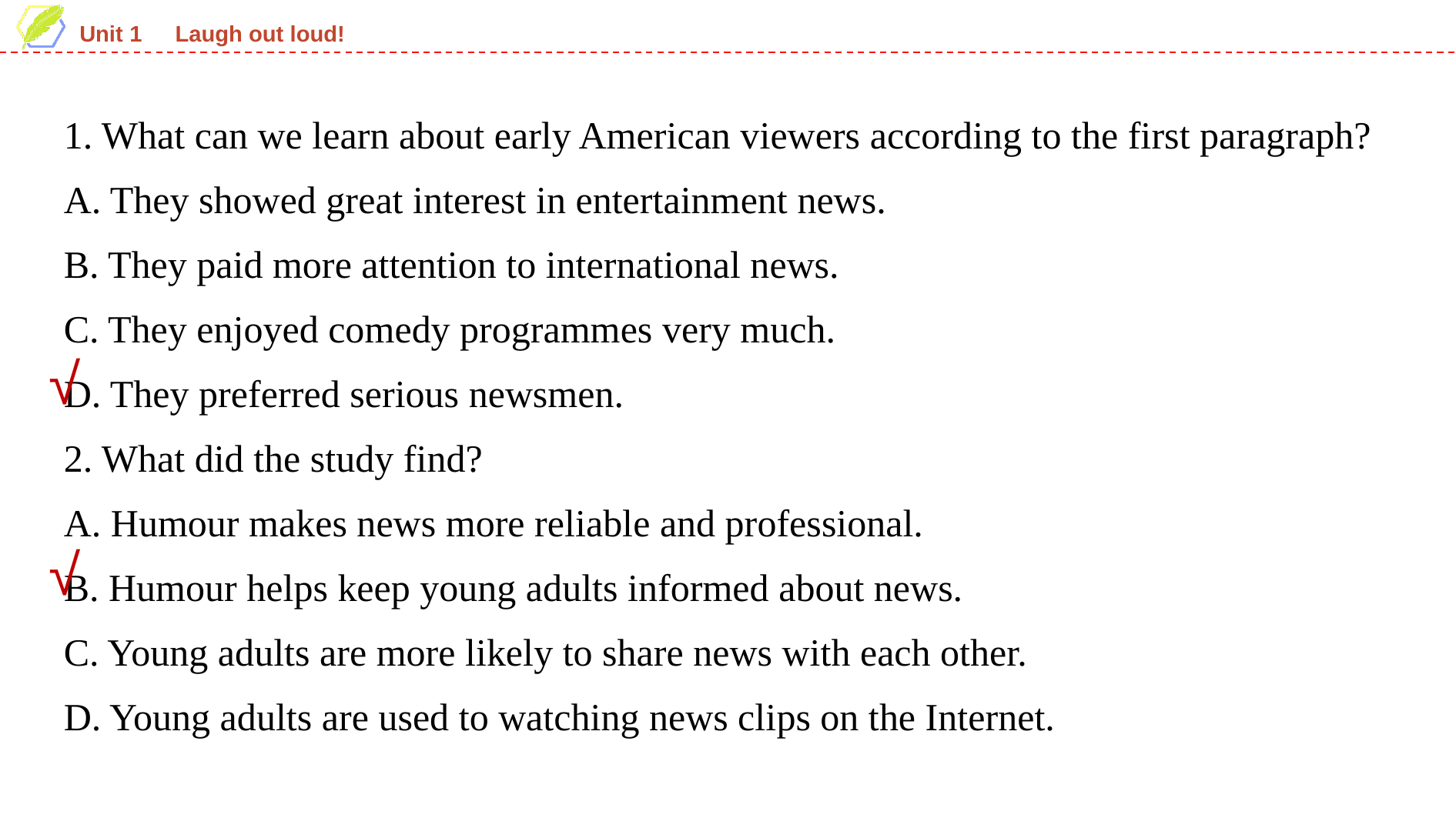

1. What can we learn about early American viewers according to the first paragraph?
A. They showed great interest in entertainment news.
B. They paid more attention to international news.
C. They enjoyed comedy programmes very much.
D. They preferred serious newsmen.
2. What did the study find?
A. Humour makes news more reliable and professional.
B. Humour helps keep young adults informed about news.
C. Young adults are more likely to share news with each other.
D. Young adults are used to watching news clips on the Internet.

√
√